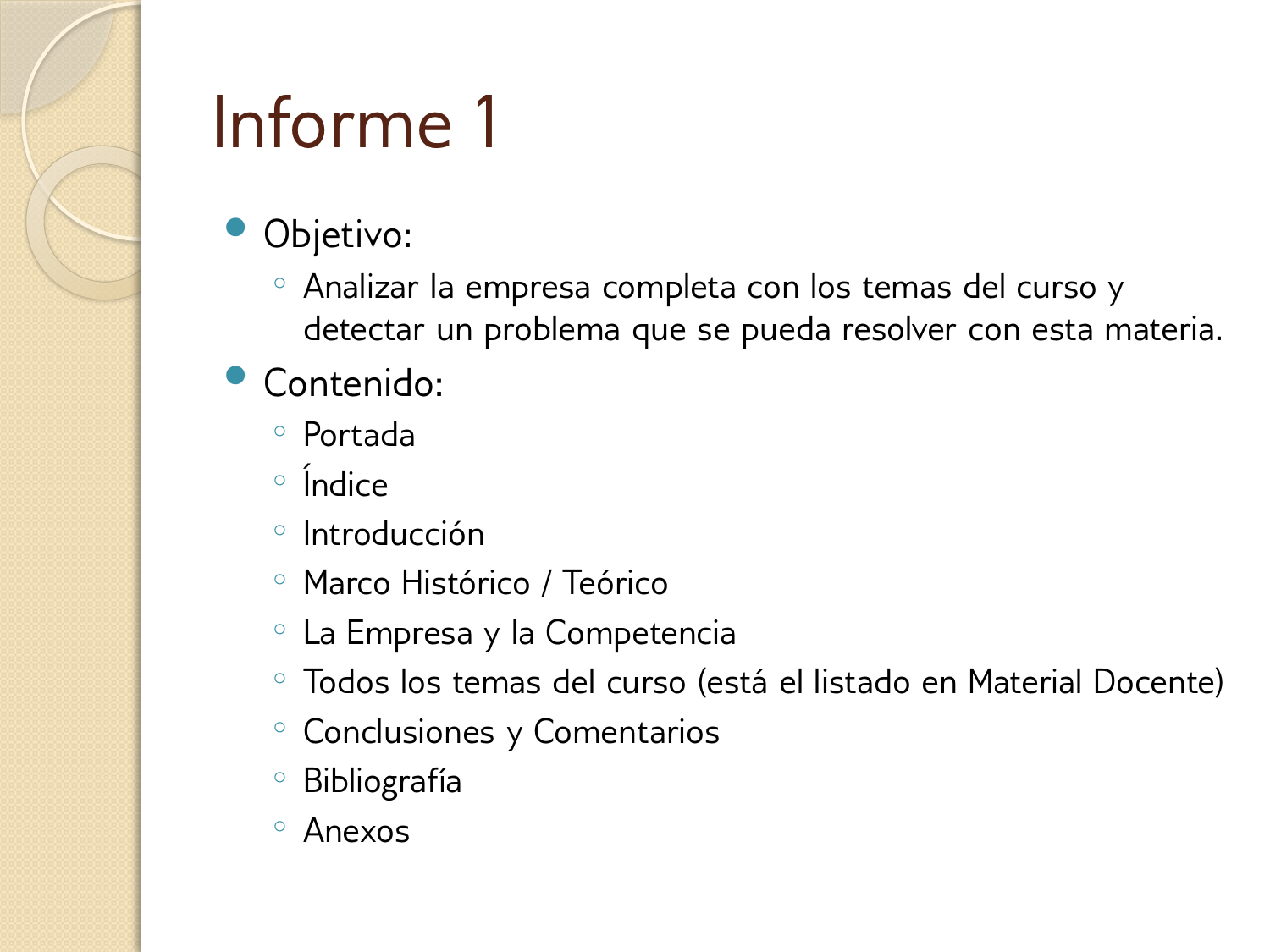

# Informe 1
Objetivo:
Analizar la empresa completa con los temas del curso y detectar un problema que se pueda resolver con esta materia.
Contenido:
Portada
Índice
Introducción
Marco Histórico / Teórico
La Empresa y la Competencia
Todos los temas del curso (está el listado en Material Docente)
Conclusiones y Comentarios
Bibliografía
Anexos